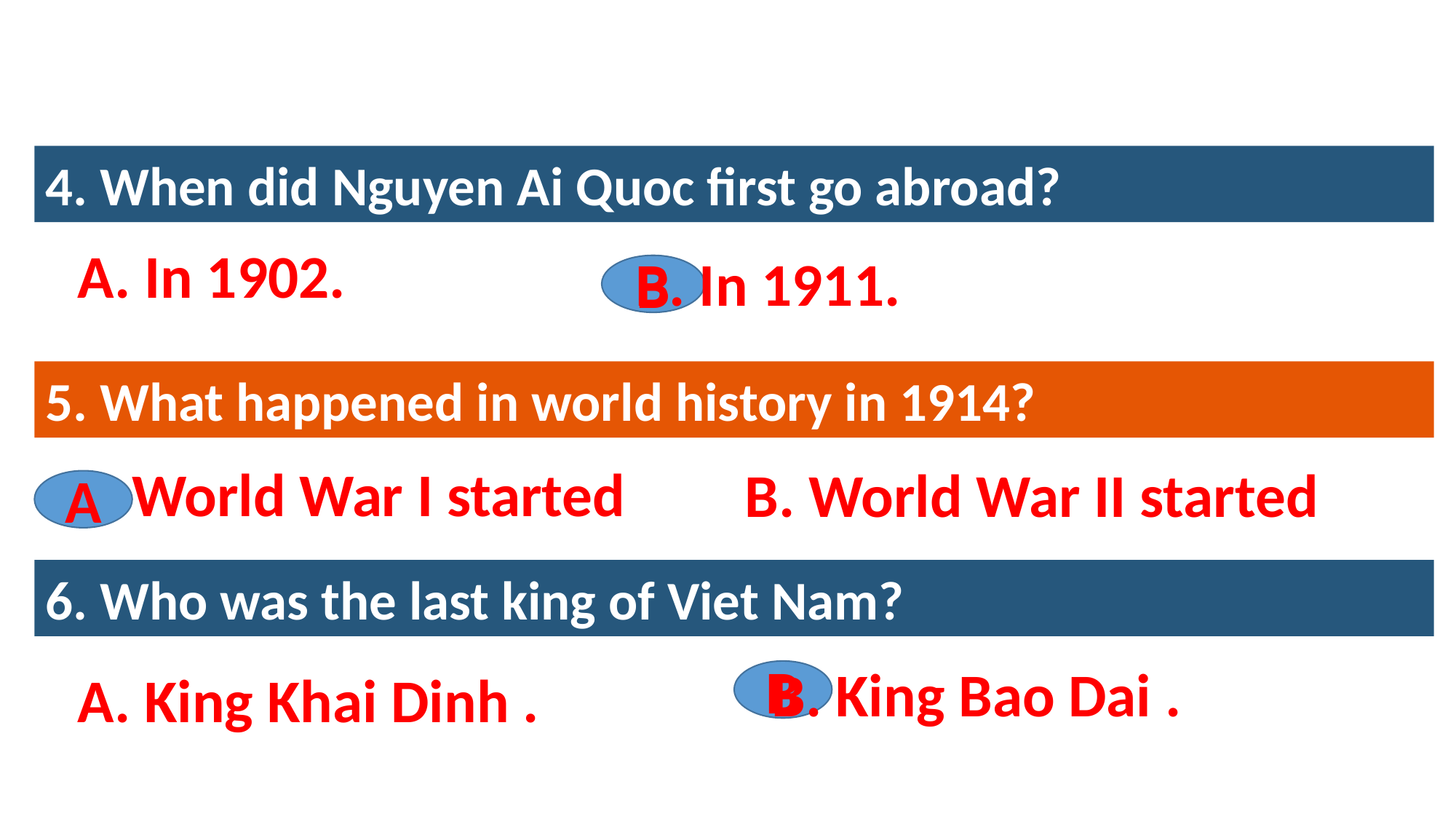

5
4. When did Nguyen Ai Quoc first go abroad?
A. In 1902.
B. In 1911.
B
5. What happened in world history in 1914?
A. World War I started
B. World War II started
A
6. Who was the last king of Viet Nam?
B. King Bao Dai .
A. King Khai Dinh .
B